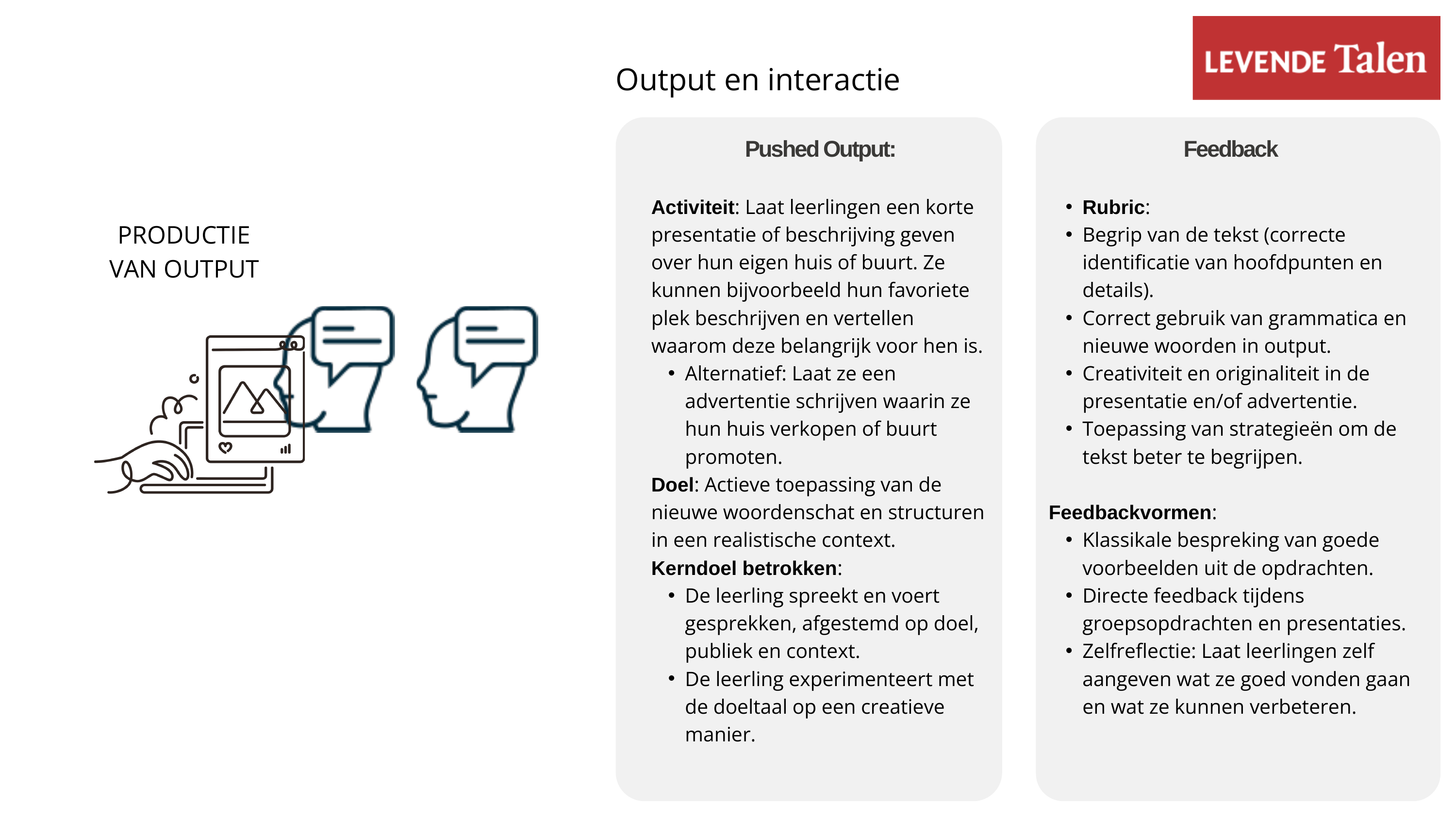

Output en interactie

Pushed Output:
Feedback
Activiteit: Laat leerlingen een korte presentatie of beschrijving geven over hun eigen huis of buurt. Ze kunnen bijvoorbeeld hun favoriete plek beschrijven en vertellen waarom deze belangrijk voor hen is.
Alternatief: Laat ze een advertentie schrijven waarin ze hun huis verkopen of buurt promoten.
Doel: Actieve toepassing van de nieuwe woordenschat en structuren in een realistische context.
Kerndoel betrokken:
De leerling spreekt en voert gesprekken, afgestemd op doel, publiek en context.
De leerling experimenteert met de doeltaal op een creatieve manier.

Rubric:
Begrip van de tekst (correcte identificatie van hoofdpunten en details).
Correct gebruik van grammatica en nieuwe woorden in output.
Creativiteit en originaliteit in de presentatie en/of advertentie.
Toepassing van strategieën om de tekst beter te begrijpen.

Feedbackvormen:
Klassikale bespreking van goede voorbeelden uit de opdrachten.
Directe feedback tijdens groepsopdrachten en presentaties.
Zelfreflectie: Laat leerlingen zelf aangeven wat ze goed vonden gaan en wat ze kunnen verbeteren.

PRODUCTIE VAN OUTPUT